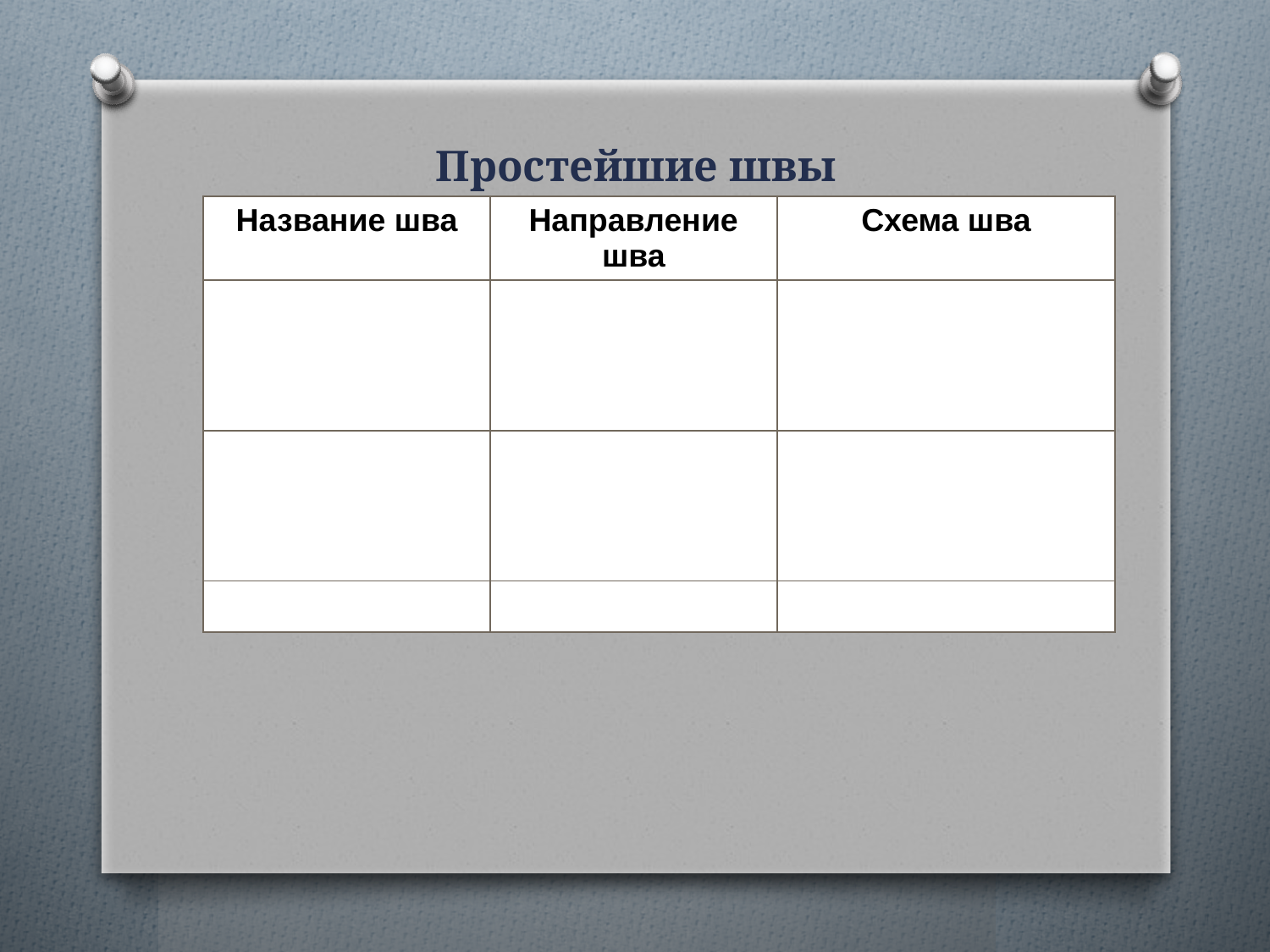

# Простейшие швы
| Название шва | Направление шва | Схема шва |
| --- | --- | --- |
|  |  |  |
|  |  |  |
|  |  |  |